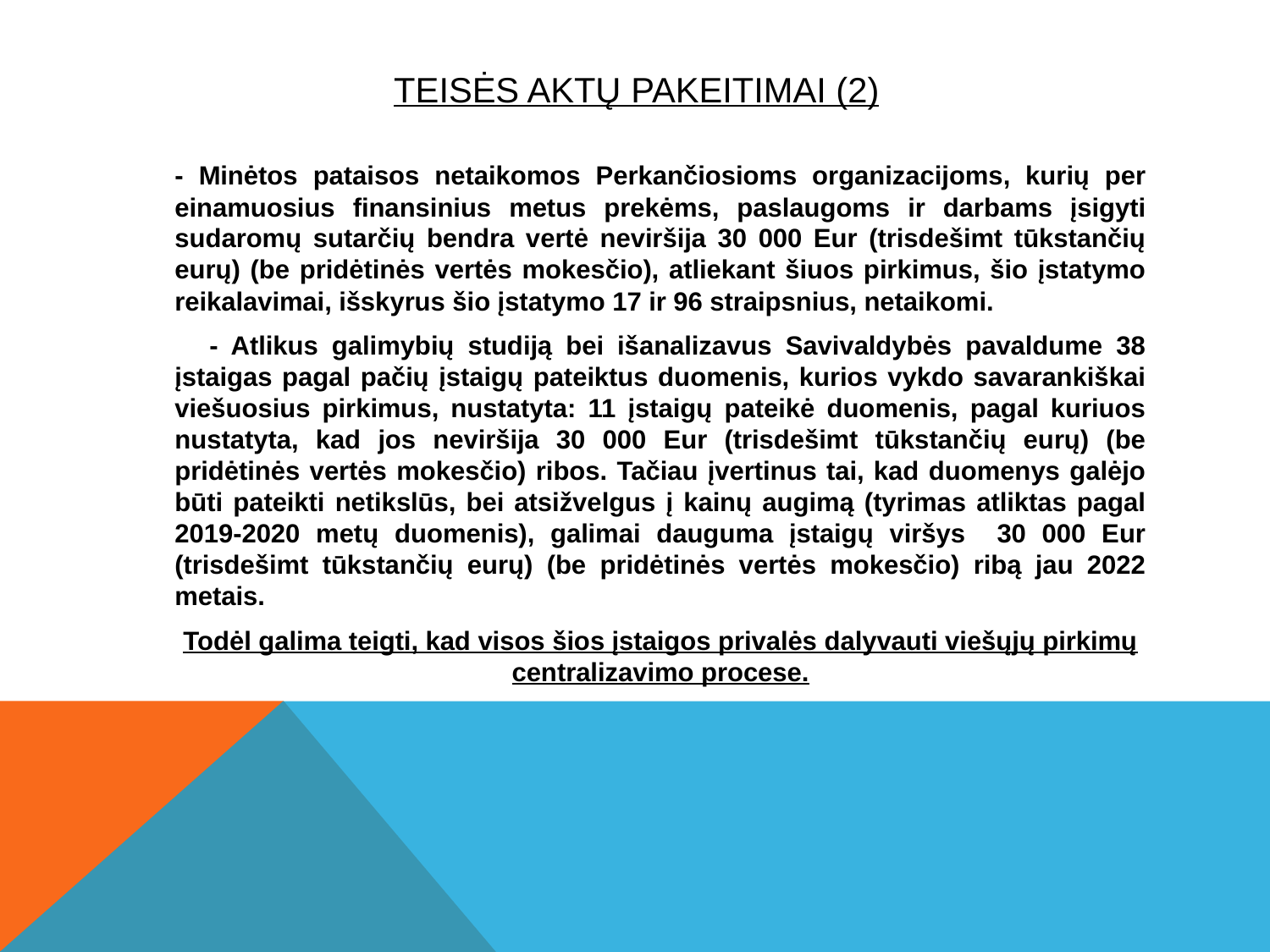

# TEISĖS AKTŲ PAKEITIMAI (2)
	- Minėtos pataisos netaikomos Perkančiosioms organizacijoms, kurių per einamuosius finansinius metus prekėms, paslaugoms ir darbams įsigyti sudaromų sutarčių bendra vertė neviršija 30 000 Eur (trisdešimt tūkstančių eurų) (be pridėtinės vertės mokesčio), atliekant šiuos pirkimus, šio įstatymo reikalavimai, išskyrus šio įstatymo 17 ir 96 straipsnius, netaikomi.
      - Atlikus galimybių studiją bei išanalizavus Savivaldybės pavaldume 38 įstaigas pagal pačių įstaigų pateiktus duomenis, kurios vykdo savarankiškai viešuosius pirkimus, nustatyta: 11 įstaigų pateikė duomenis, pagal kuriuos nustatyta, kad jos neviršija 30 000 Eur (trisdešimt tūkstančių eurų) (be pridėtinės vertės mokesčio) ribos. Tačiau įvertinus tai, kad duomenys galėjo būti pateikti netikslūs, bei atsižvelgus į kainų augimą (tyrimas atliktas pagal 2019-2020 metų duomenis), galimai dauguma įstaigų viršys  30 000 Eur (trisdešimt tūkstančių eurų) (be pridėtinės vertės mokesčio) ribą jau 2022 metais.
	Todėl galima teigti, kad visos šios įstaigos privalės dalyvauti viešųjų pirkimų centralizavimo procese.